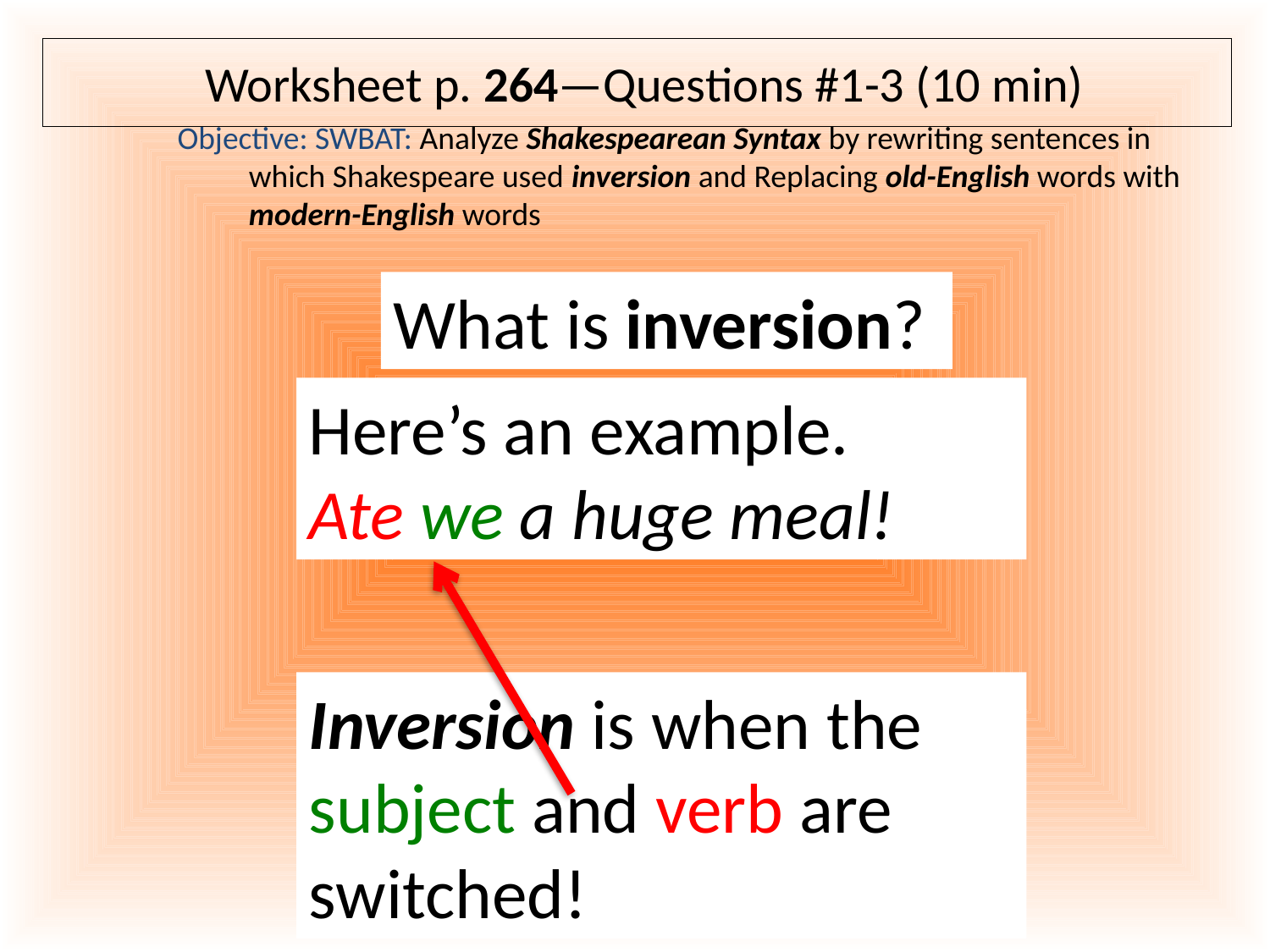

Content (The knowledge you’ll master today)
SWBAT:
Create rough draft classroom norms for 10 different situations
Create class-wide final-draft classroom norms for 10 different situations
Define the word “norm” and explain why it is important to have norms

# Worksheet p. 264—Questions #1-3 (10 min)
Objective: SWBAT: Analyze Shakespearean Syntax by rewriting sentences in which Shakespeare used inversion and Replacing old-English words with modern-English words

What is inversion?
Here’s an example.
Ate we a huge meal!
Inversion is when the subject and verb are switched!